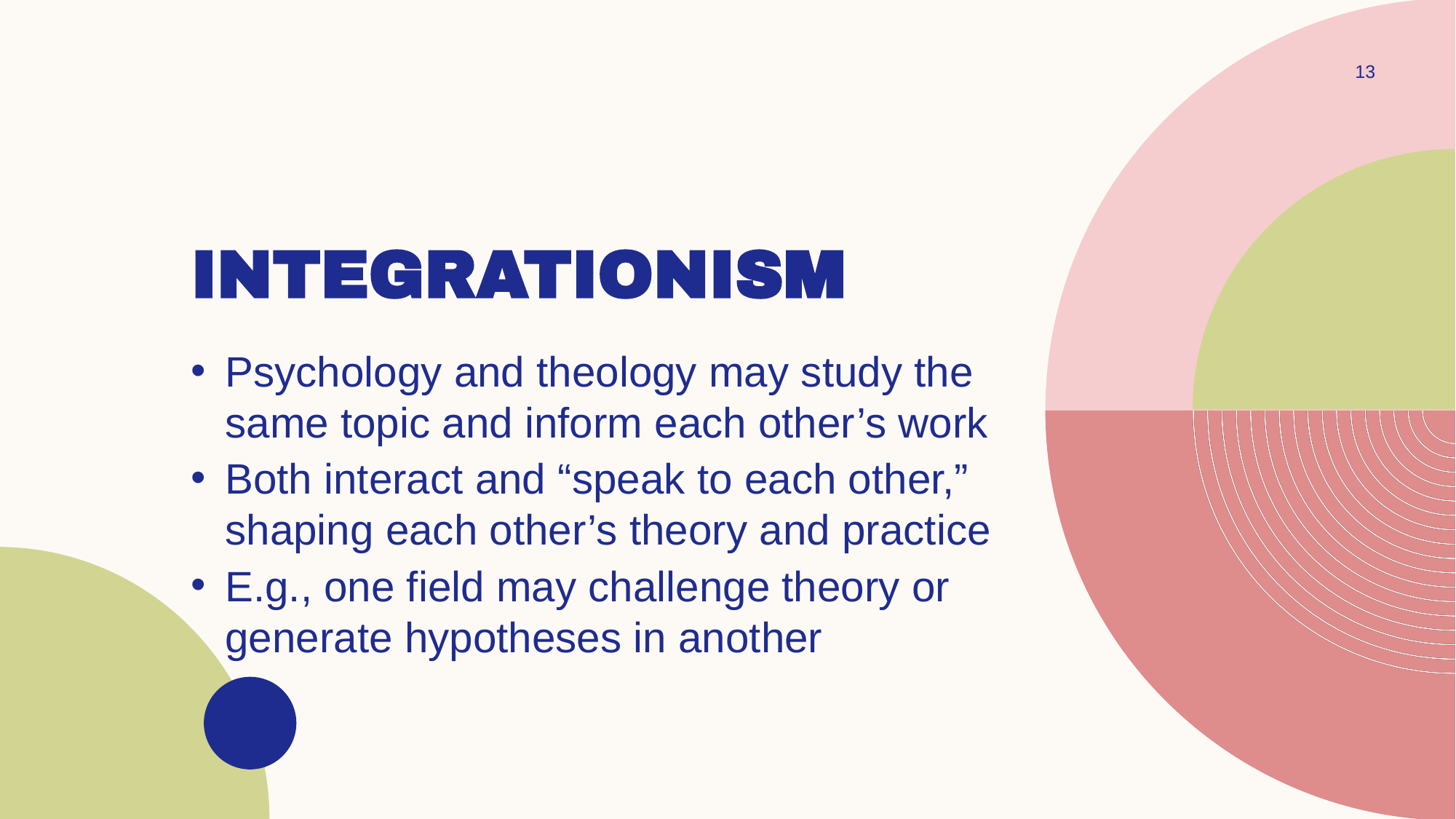

13
# Integrationism
Psychology and theology may study the same topic and inform each other’s work
Both interact and “speak to each other,” shaping each other’s theory and practice
E.g., one field may challenge theory or generate hypotheses in another